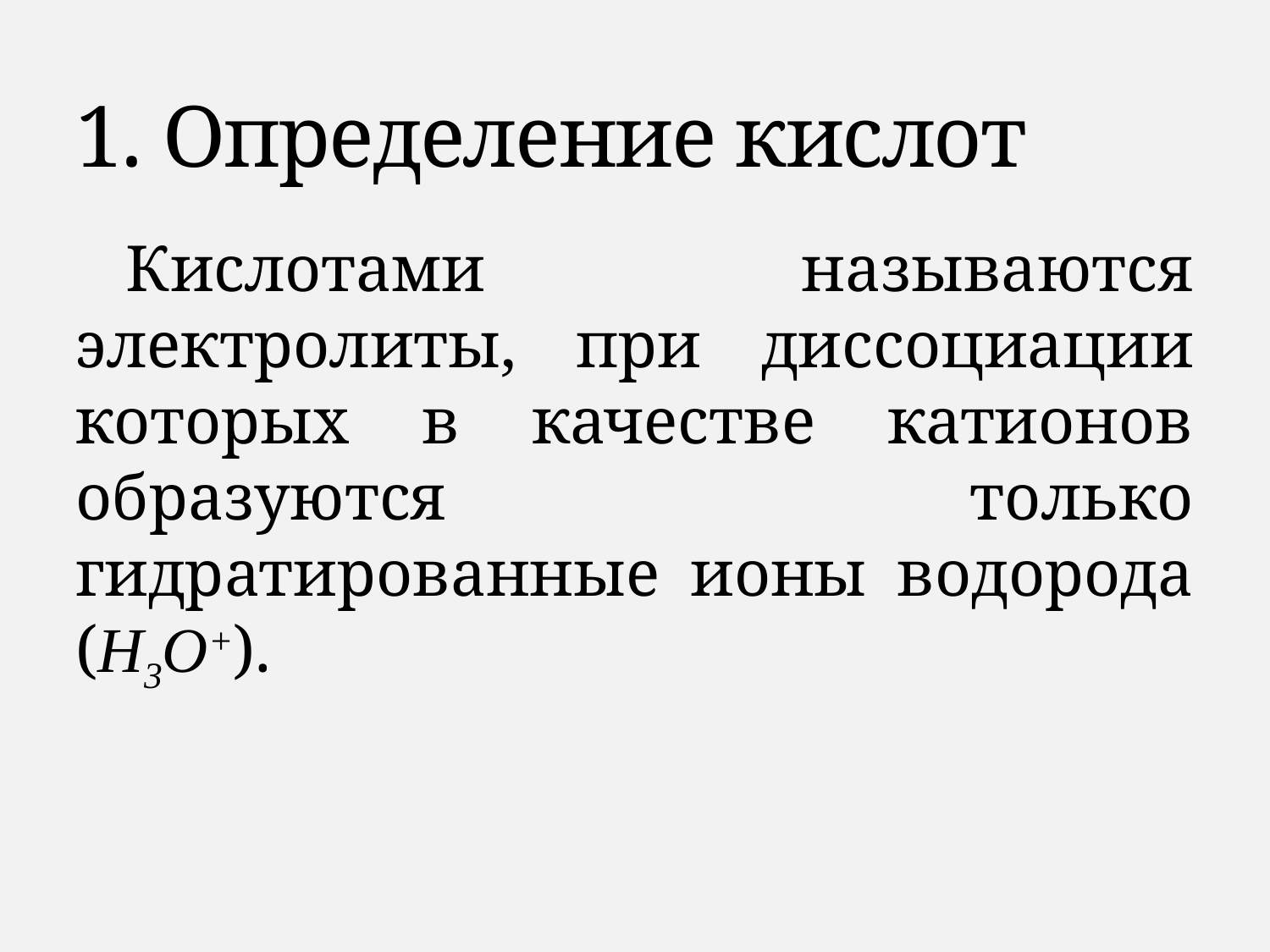

# 1. Определение кислот
Кислотами называются электролиты, при диссоциации которых в качестве катионов образуются только гидратированные ионы водорода (H3O+).